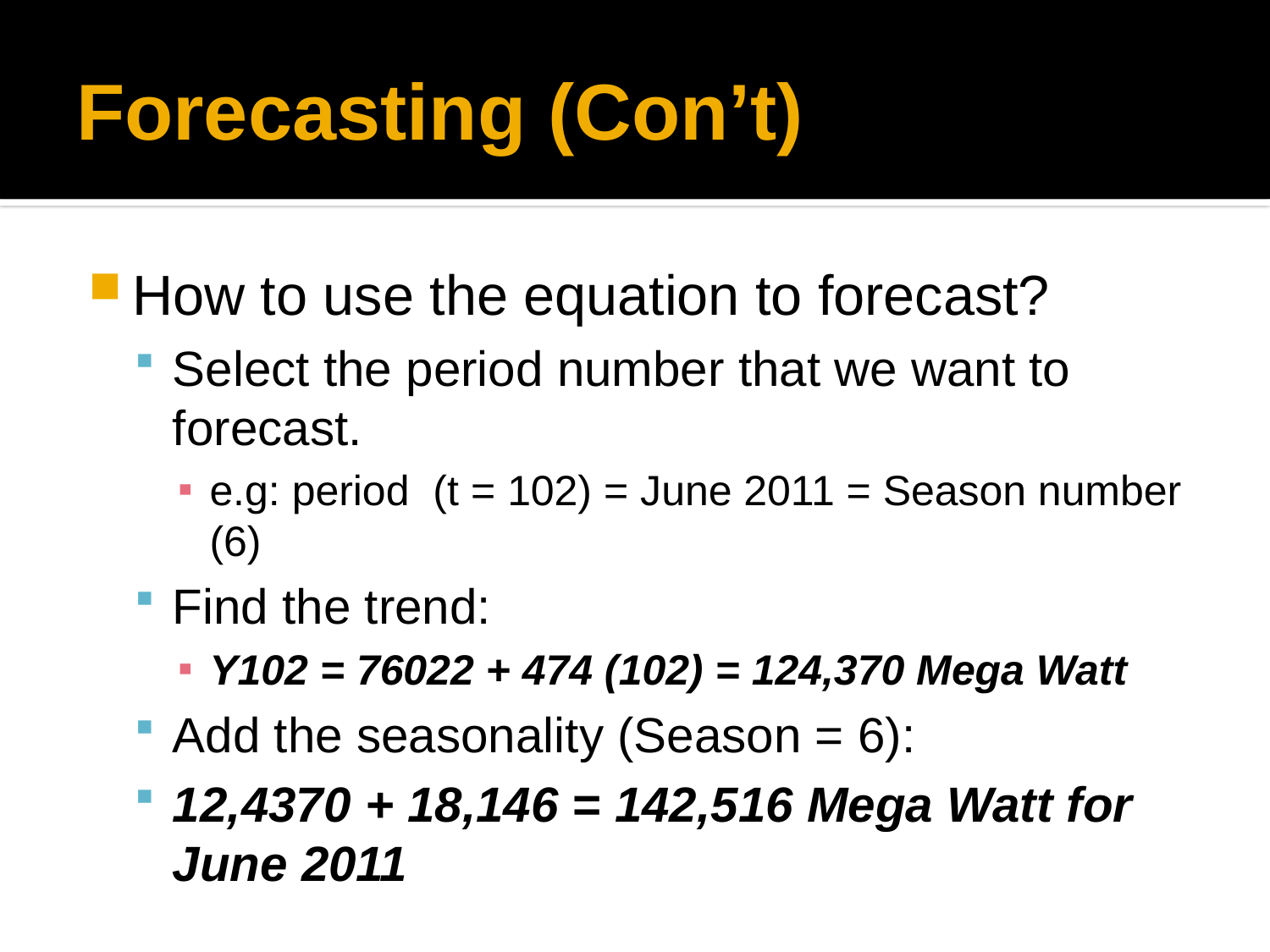

# Forecasting (Con’t)
How to use the equation to forecast?
Select the period number that we want to forecast.
e.g: period  (t = 102) = June 2011 = Season number (6)
Find the trend:
Y102 = 76022 + 474 (102) = 124,370 Mega Watt
Add the seasonality (Season = 6):
12,4370 + 18,146 = 142,516 Mega Watt for June 2011